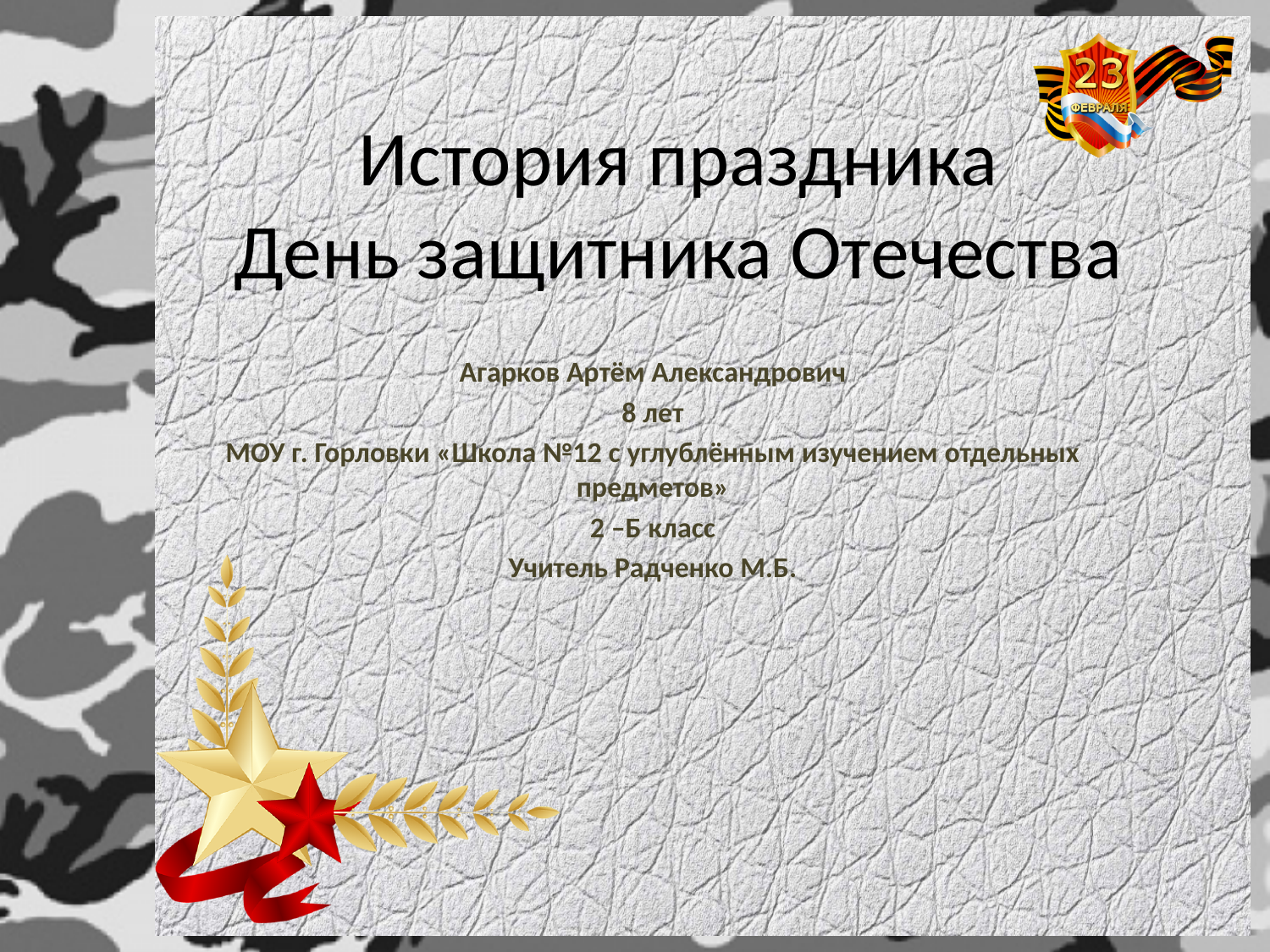

# История праздника День защитника Отечества
Агарков Артём Александрович
8 лет
МОУ г. Горловки «Школа №12 с углублённым изучением отдельных предметов»
2 –Б класс
Учитель Радченко М.Б.